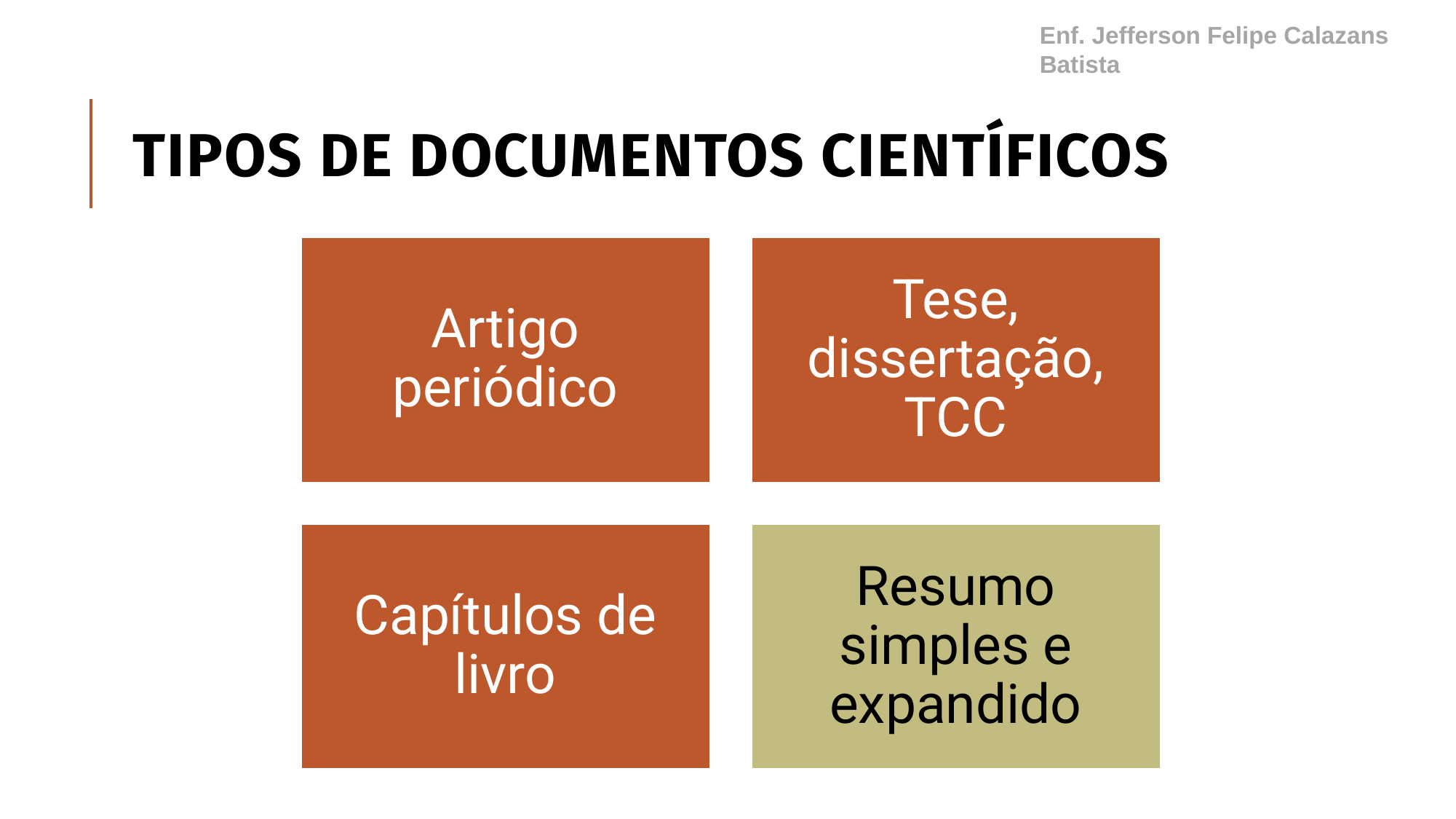

Enf. Jefferson Felipe Calazans Batista
# Tipos de documentos científicos
Artigo periódico
Tese, dissertação, TCC
Capítulos de livro
Resumo simples e expandido